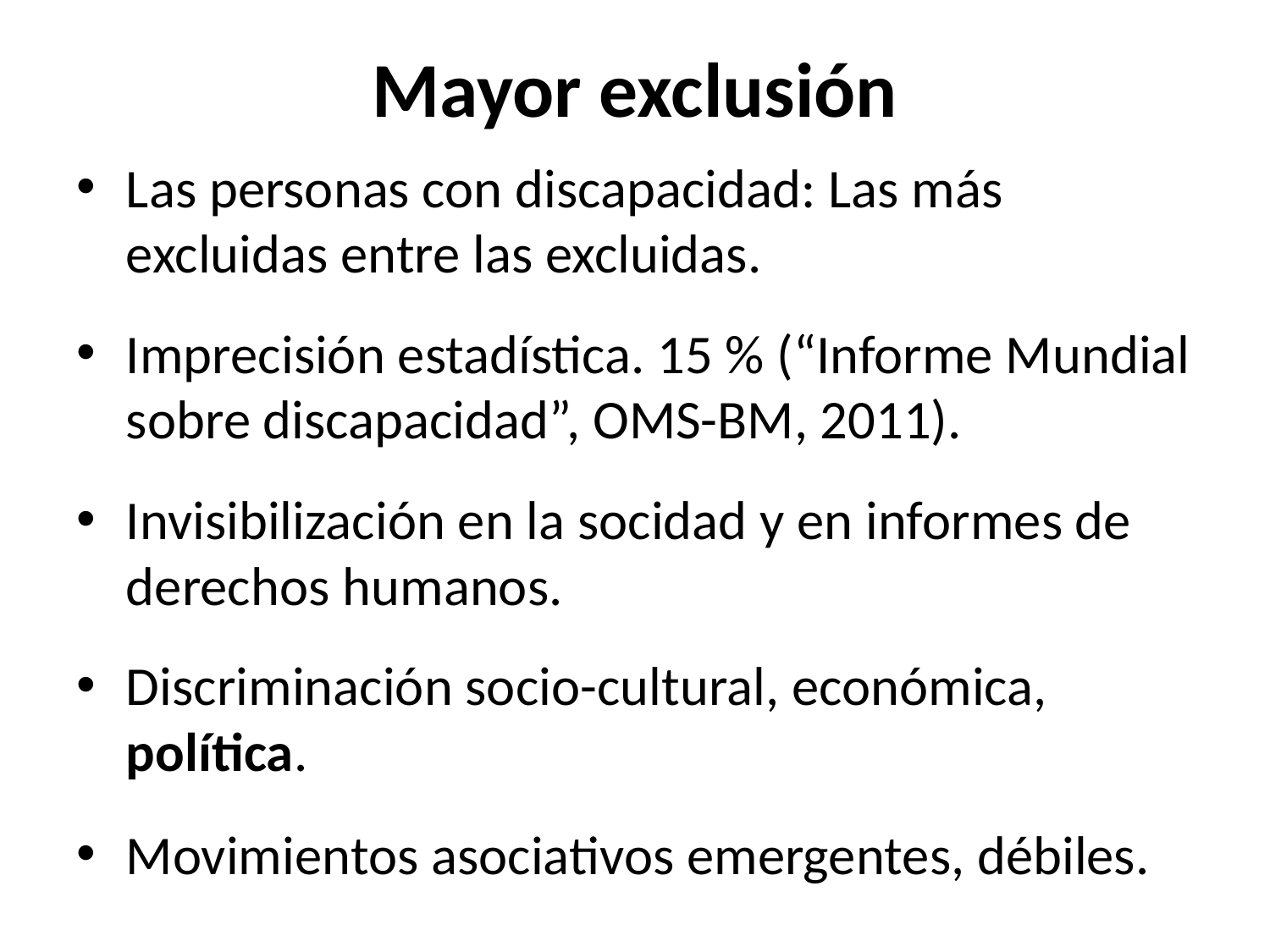

# Mayor exclusión
Las personas con discapacidad: Las más excluidas entre las excluidas.

Imprecisión estadística. 15 % (“Informe Mundial sobre discapacidad”, OMS-BM, 2011).

Invisibilización en la socidad y en informes de derechos humanos.

Discriminación socio-cultural, económica, política.

Movimientos asociativos emergentes, débiles.